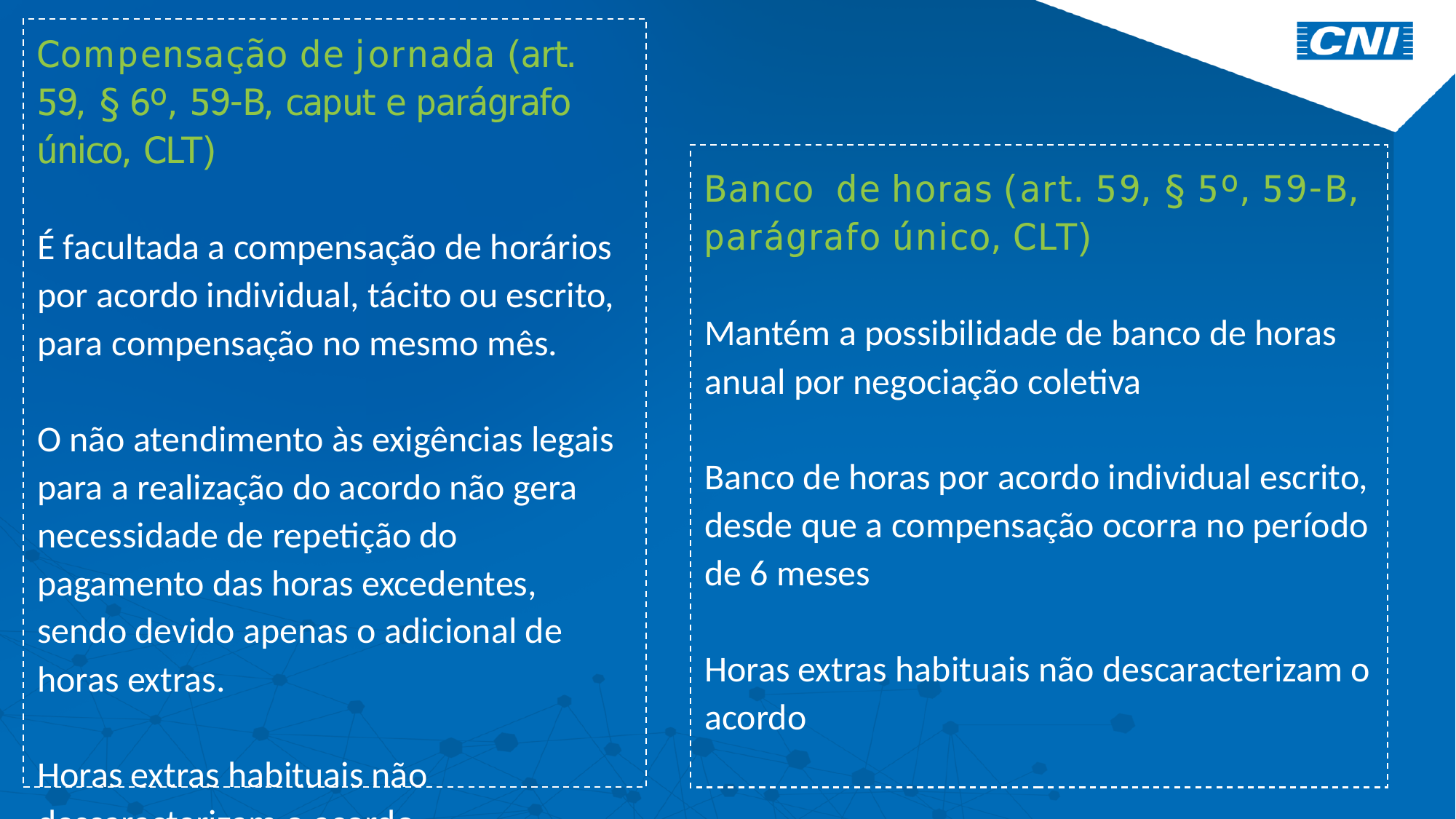

Compensação de jornada (art. 59, § 6º, 59-B, caput e parágrafo único, CLT)

É facultada a compensação de horários  por acordo individual, tácito ou escrito, para compensação no mesmo mês.

O não atendimento às exigências legais para a realização do acordo não gera necessidade de repetição do pagamento das horas excedentes, sendo devido apenas o adicional de horas extras.

Horas extras habituais não descaracterizam o acordo

Banco  de horas (art. 59, § 5º, 59-B, parágrafo único, CLT)

Mantém a possibilidade de banco de horas anual por negociação coletiva

Banco de horas por acordo individual escrito, desde que a compensação ocorra no período de 6 meses

Horas extras habituais não descaracterizam o acordo